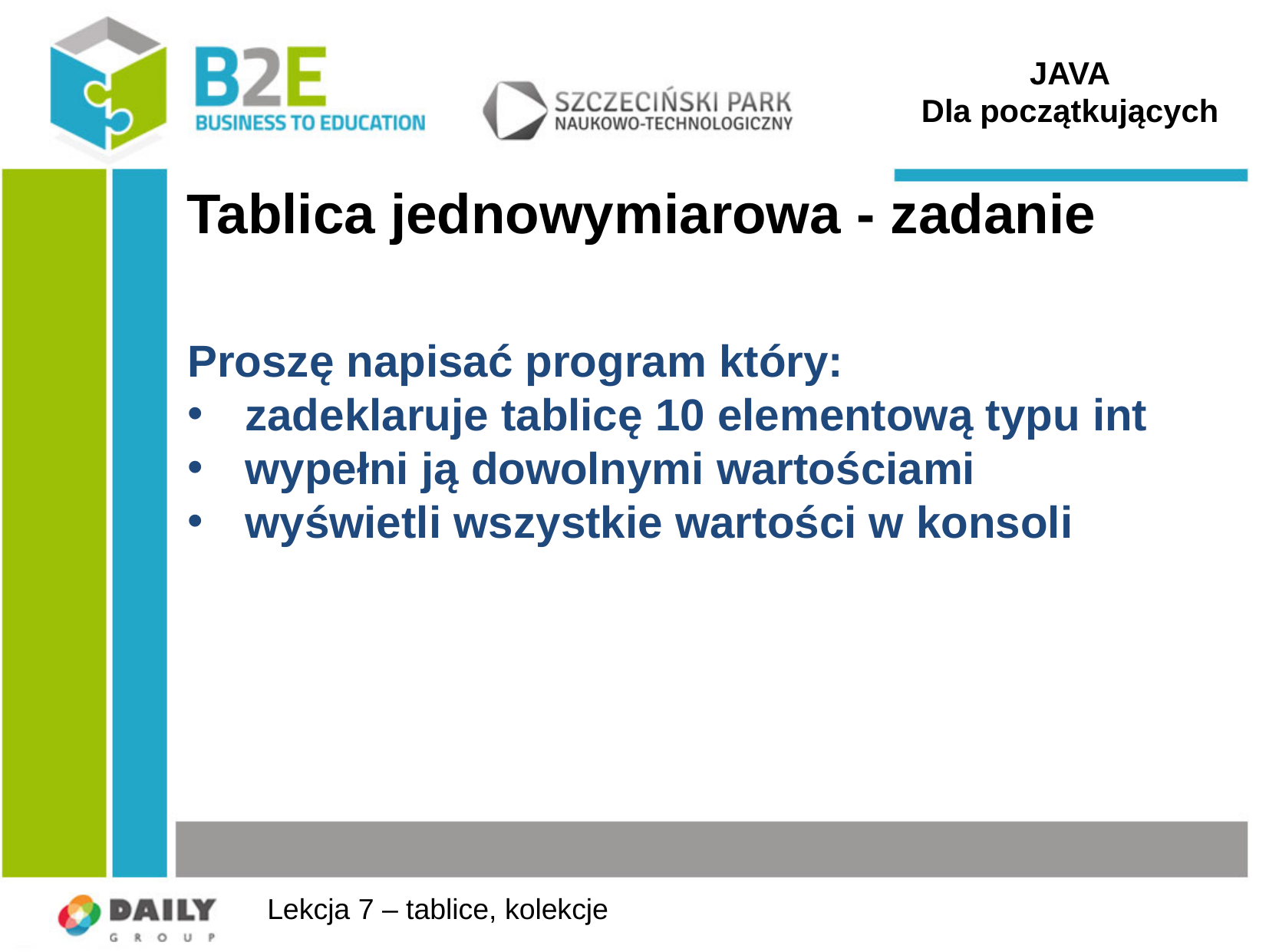

JAVA
Dla początkujących
# Tablica jednowymiarowa - zadanie

Proszę napisać program który:
zadeklaruje tablicę 10 elementową typu int
wypełni ją dowolnymi wartościami
wyświetli wszystkie wartości w konsoli

Lekcja 7 – tablice, kolekcje